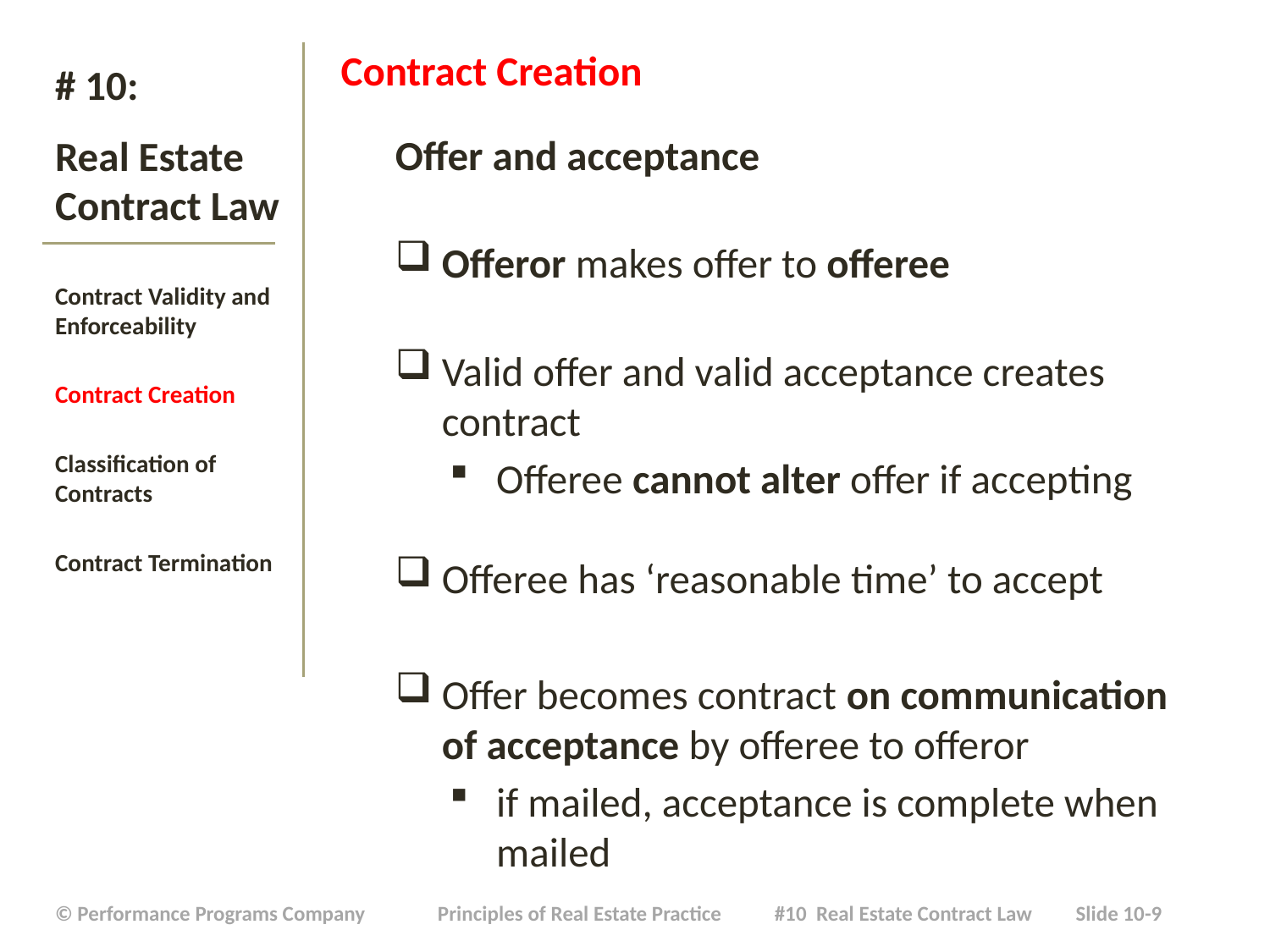

Contract Creation

Offer and acceptance
Offeror makes offer to offeree
Valid offer and valid acceptance creates contract
Offeree cannot alter offer if accepting
Offeree has ‘reasonable time’ to accept

Offer becomes contract on communication of acceptance by offeree to offeror
if mailed, acceptance is complete when mailed
# # 10: Real Estate Contract Law

Contract Validity and Enforceability

Contract Creation

Classification of Contracts

Contract Termination

| © Performance Programs Company Principles of Real Estate Practice #10 Real Estate Contract Law Slide 10-9 |
| --- |